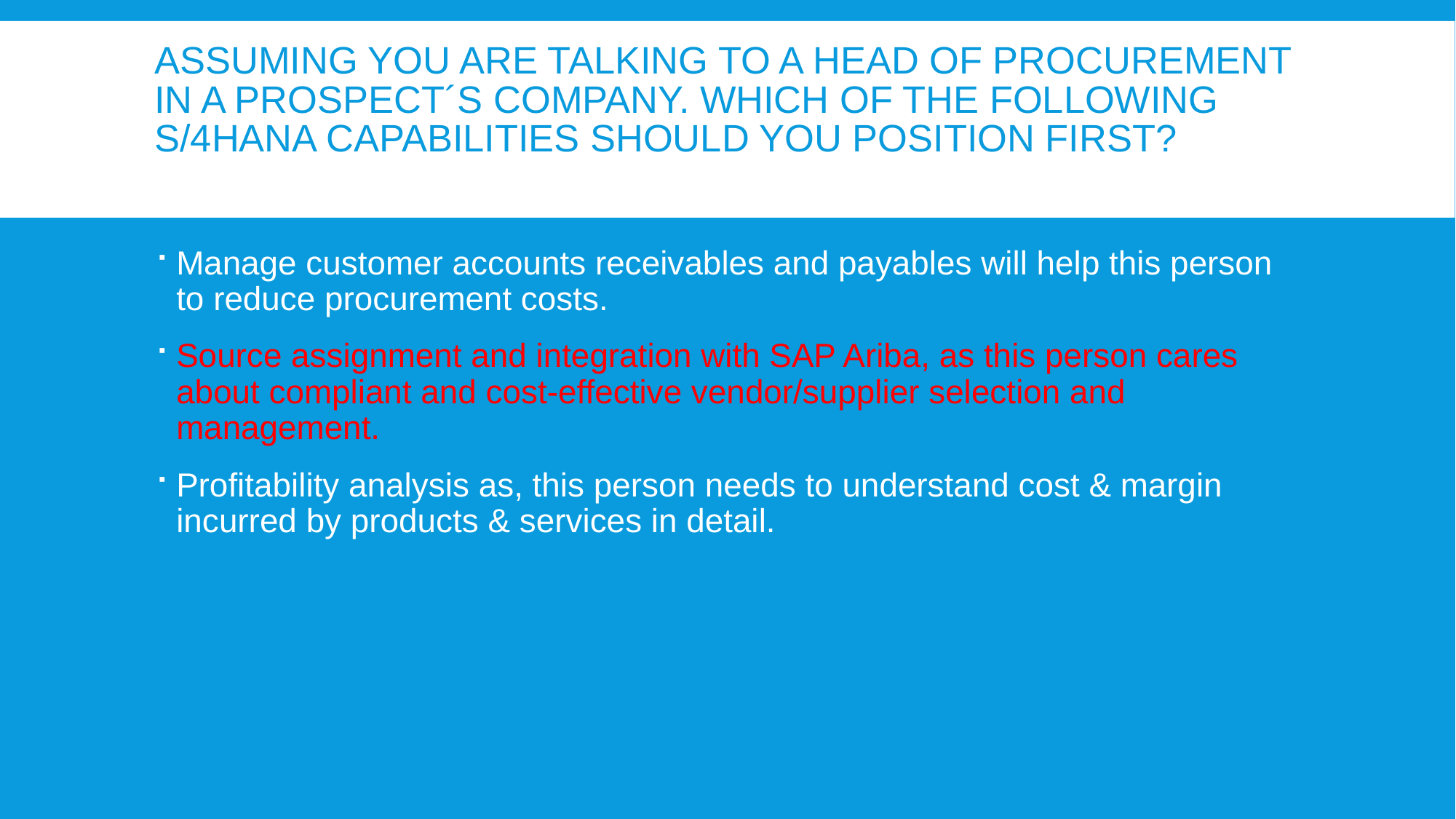

# Assuming you are talking to a Head of Procurement in a prospect´s company. Which of the following S/4HANA capabilities should you position first?
Manage customer accounts receivables and payables will help this person to reduce procurement costs.
Source assignment and integration with SAP Ariba, as this person cares about compliant and cost-effective vendor/supplier selection and management.
Profitability analysis as, this person needs to understand cost & margin incurred by products & services in detail.